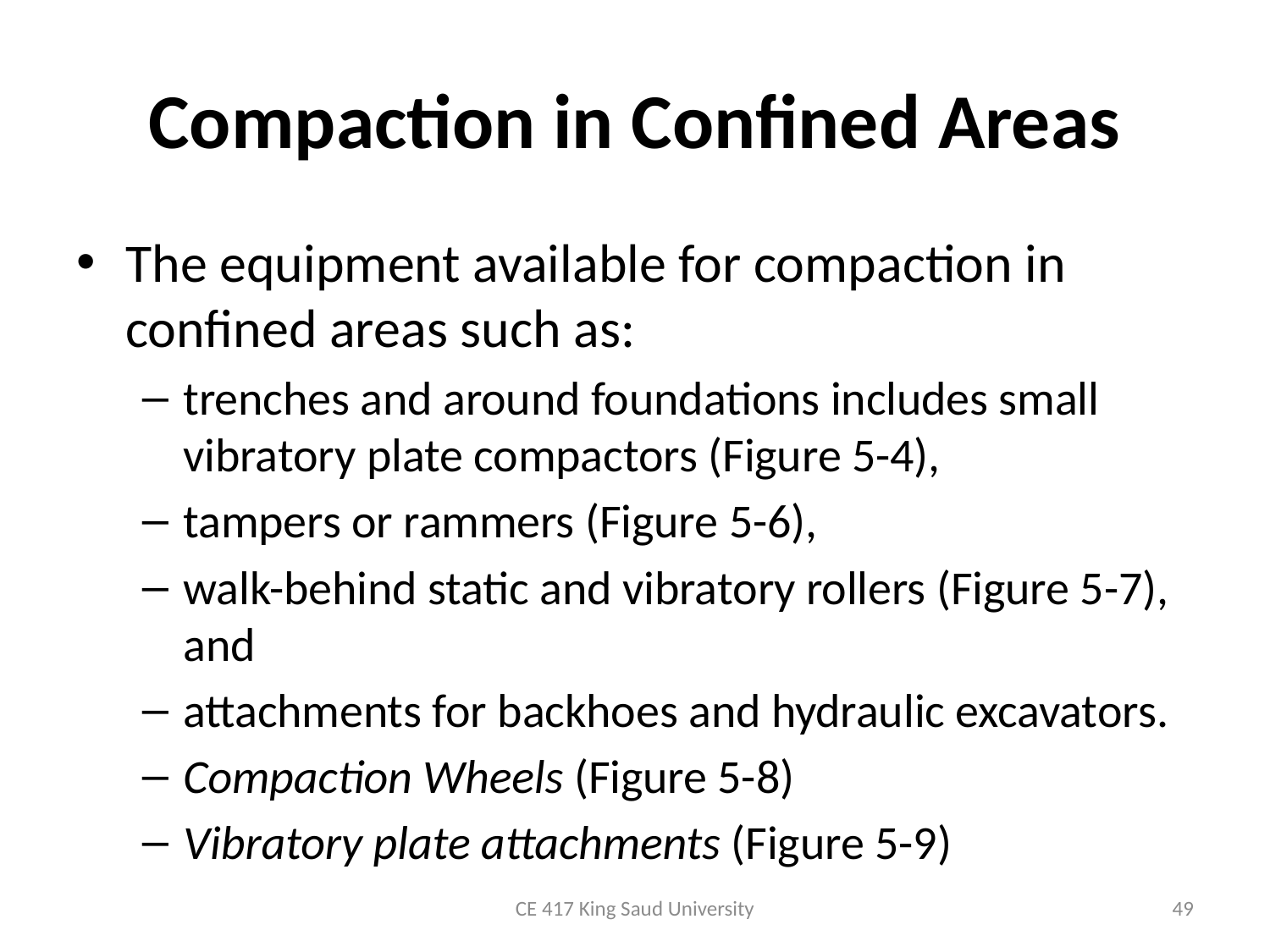

# Compaction in Confined Areas
The equipment available for compaction in confined areas such as:
trenches and around foundations includes small vibratory plate compactors (Figure 5-4),
tampers or rammers (Figure 5-6),
walk-behind static and vibratory rollers (Figure 5-7), and
attachments for backhoes and hydraulic excavators.
Compaction Wheels (Figure 5-8)
Vibratory plate attachments (Figure 5-9)
CE 417 King Saud University
49